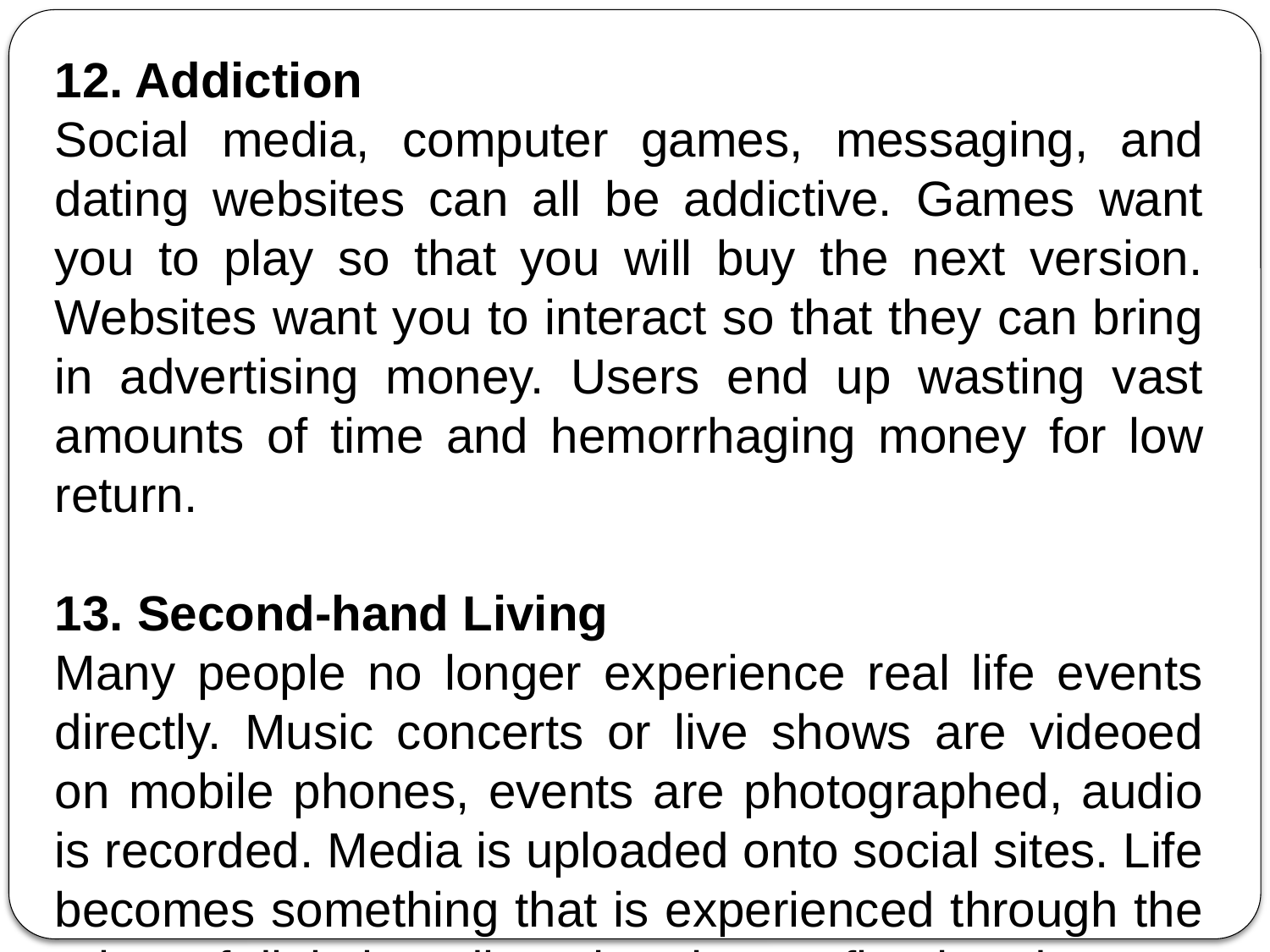

12. Addiction
Social media, computer games, messaging, and dating websites can all be addictive. Games want you to play so that you will buy the next version. Websites want you to interact so that they can bring in advertising money. Users end up wasting vast amounts of time and hemorrhaging money for low return.

13. Second-hand Living
Many people no longer experience real life events directly. Music concerts or live shows are videoed on mobile phones, events are photographed, audio is recorded. Media is uploaded onto social sites. Life becomes something that is experienced through the prism of digital media rather than at first hand.